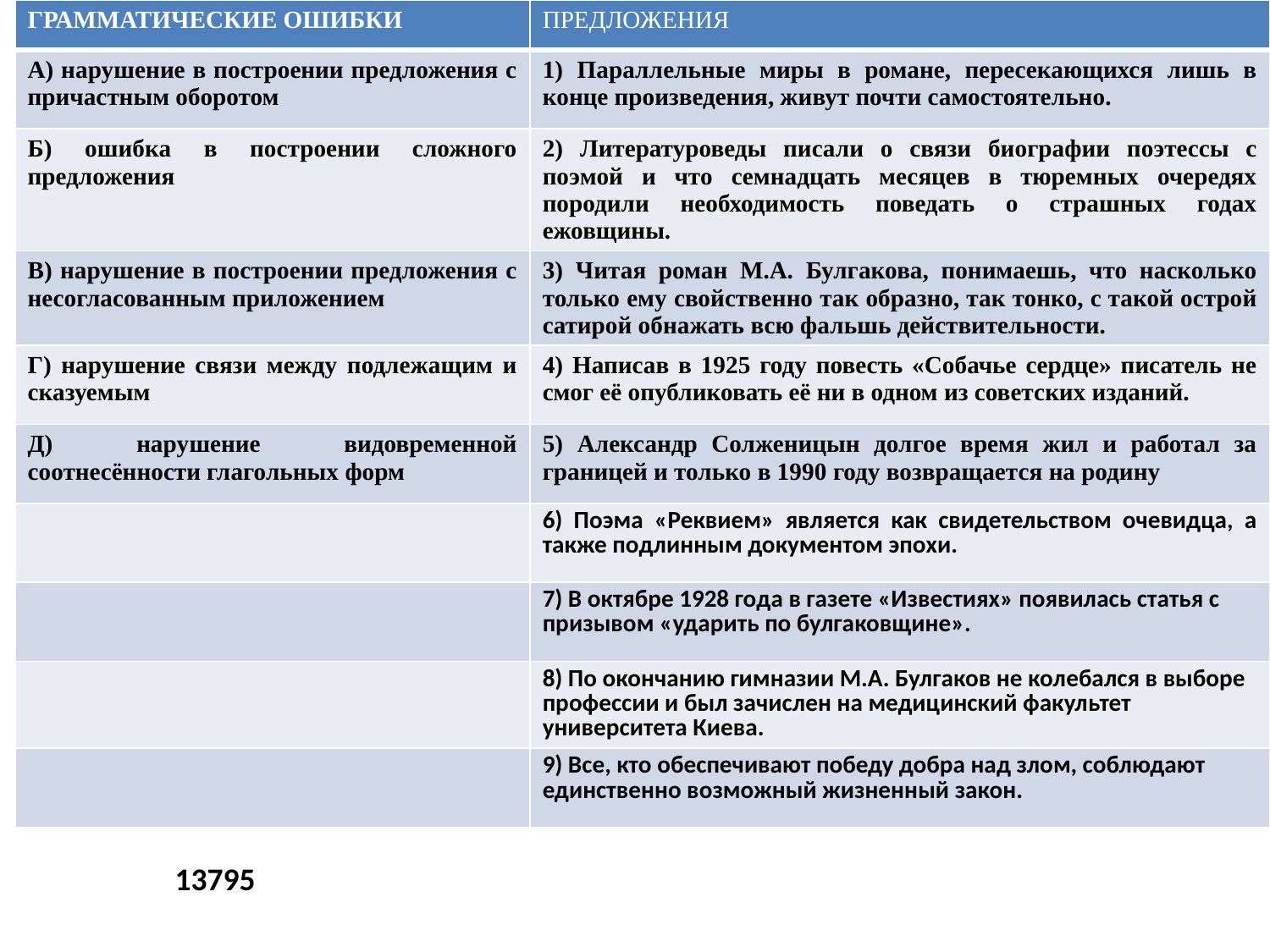

| ГРАММАТИЧЕСКИЕ ОШИБКИ | ПРЕДЛОЖЕНИЯ |
| --- | --- |
| А) нарушение в построении предложения с причастным оборотом | 1) Параллельные миры в романе, пересекающихся лишь в конце произведения, живут почти самостоятельно. |
| Б) ошибка в построении сложного предложения | 2) Литературоведы писали о связи биографии поэтессы с поэмой и что семнадцать месяцев в тюремных очередях породили необходимость поведать о страшных годах ежовщины. |
| В) нарушение в построении предложения с несогласованным приложением | 3) Читая роман М.А. Булгакова, понимаешь, что насколько только ему свойственно так образно, так тонко, с такой острой сатирой обнажать всю фальшь действительности. |
| Г) нарушение связи между подлежащим и сказуемым | 4) Написав в 1925 году повесть «Собачье сердце» писатель не смог её опубликовать её ни в одном из советских изданий. |
| Д) нарушение видовременной соотнесённости глагольных форм | 5) Александр Солженицын долгое время жил и работал за границей и только в 1990 году возвращается на родину |
|  | 6) Поэма «Реквием» является как свидетельством очевидца, а также подлинным документом эпохи. |
|  | 7) В октябре 1928 года в газете «Известиях» появилась статья с призывом «ударить по булгаковщине». |
|  | 8) По окончанию гимназии М.А. Булгаков не колебался в выборе профессии и был зачислен на медицинский факультет университета Киева. |
|  | 9) Все, кто обеспечивают победу добра над злом, соблюдают единственно возможный жизненный закон. |

13795